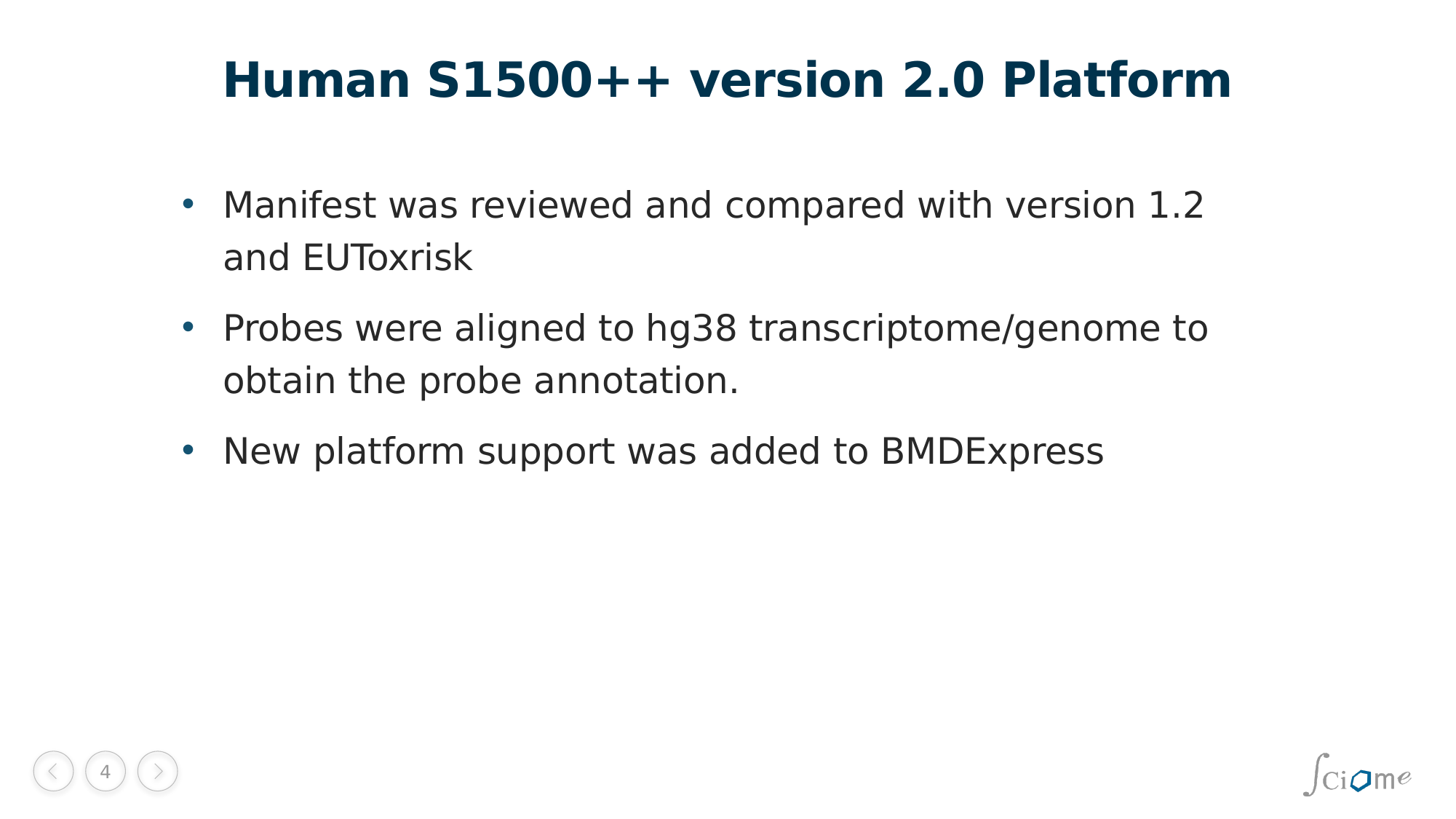

# Human S1500++ version 2.0 Platform
Manifest was reviewed and compared with version 1.2 and EUToxrisk
Probes were aligned to hg38 transcriptome/genome to obtain the probe annotation.
New platform support was added to BMDExpress